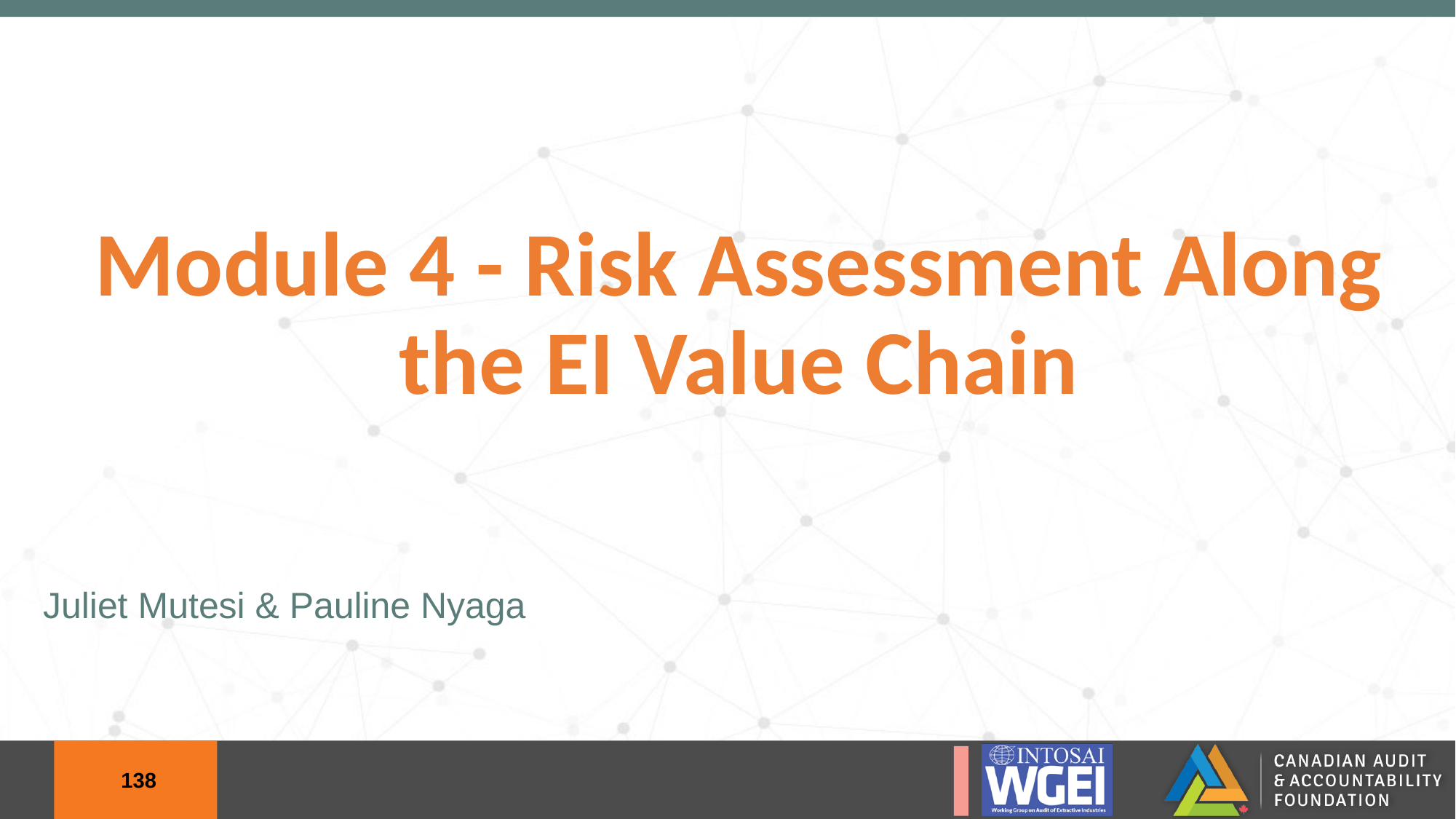

# Module 4 - Risk Assessment Along the EI Value Chain
Juliet Mutesi & Pauline Nyaga